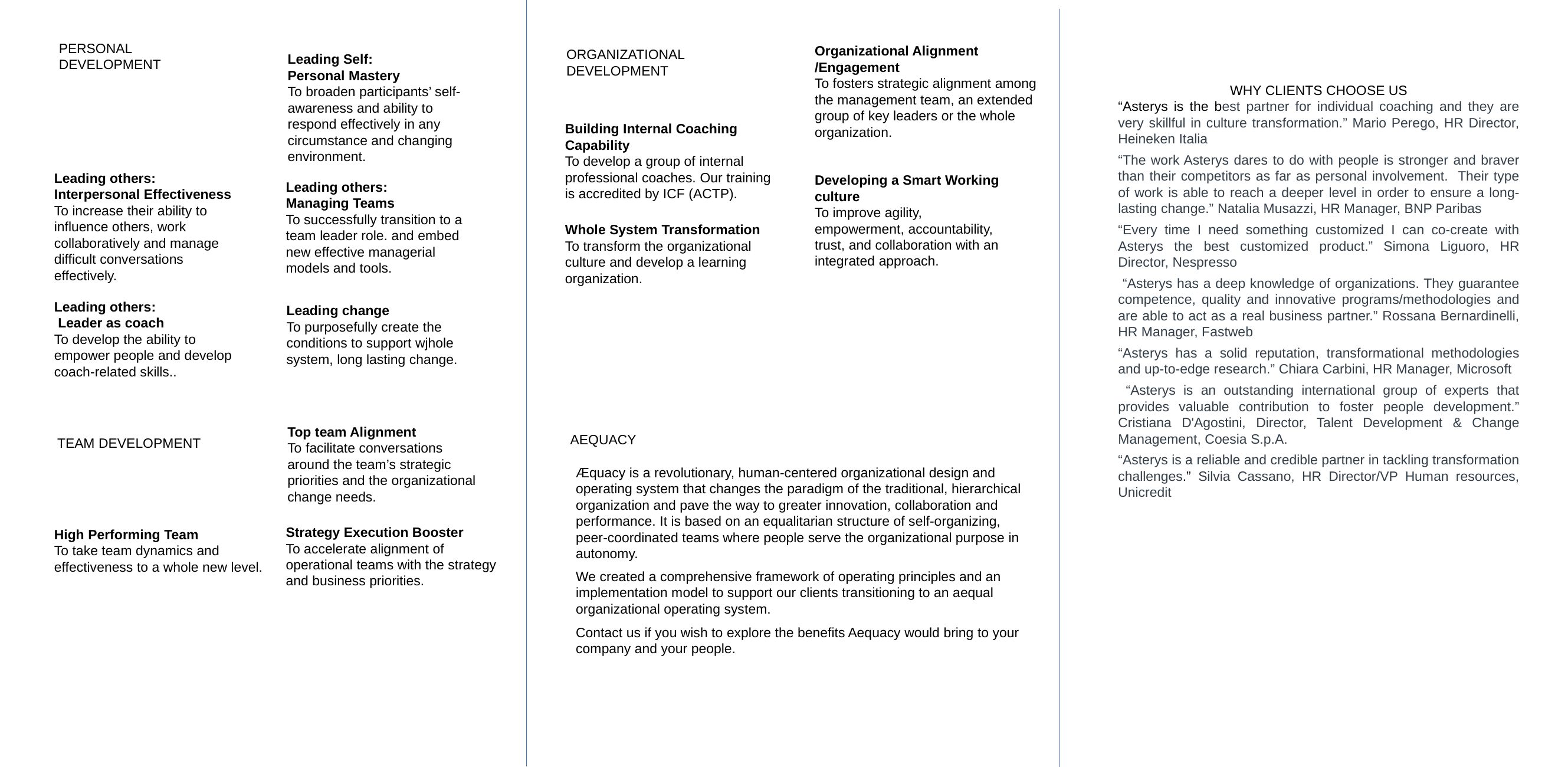

Organizational Alignment /Engagement
To fosters strategic alignment among the management team, an extended group of key leaders or the whole organization.

Leading Self:
Personal Mastery
To broaden participants’ self-awareness and ability to respond effectively in any circumstance and changing environment.
ORGANIZATIONAL
DEVELOPMENT

PERSONAL DEVELOPMENT

WHY CLIENTS CHOOSE US
“Asterys is the best partner for individual coaching and they are very skillful in culture transformation.” Mario Perego, HR Director, Heineken Italia
“The work Asterys dares to do with people is stronger and braver than their competitors as far as personal involvement.  Their type of work is able to reach a deeper level in order to ensure a long-lasting change.” Natalia Musazzi, HR Manager, BNP Paribas
“Every time I need something customized I can co-create with Asterys the best customized product.” Simona Liguoro, HR Director, Nespresso
 “Asterys has a deep knowledge of organizations. They guarantee competence, quality and innovative programs/methodologies and are able to act as a real business partner.” Rossana Bernardinelli, HR Manager, Fastweb
“Asterys has a solid reputation, transformational methodologies and up-to-edge research.” Chiara Carbini, HR Manager, Microsoft
 “Asterys is an outstanding international group of experts that provides valuable contribution to foster people development.” Cristiana D'Agostini, Director, Talent Development & Change Management, Coesia S.p.A.
“Asterys is a reliable and credible partner in tackling transformation challenges.” Silvia Cassano, HR Director/VP Human resources, Unicredit
Building Internal Coaching Capability
To develop a group of internal professional coaches. Our training is accredited by ICF (ACTP).

Leading others:
Interpersonal Effectiveness
To increase their ability to influence others, work collaboratively and manage difficult conversations effectively.

Leading others:
Managing Teams
To successfully transition to a team leader role. and embed new effective managerial models and tools.

Developing a Smart Working culture
To improve agility, empowerment, accountability, trust, and collaboration with an integrated approach.
Whole System Transformation
To transform the organizational culture and develop a learning organization.

Leading others:
 Leader as coach
To develop the ability to empower people and develop coach-related skills..

Leading change
To purposefully create the conditions to support wjhole system, long lasting change.
Top team Alignment
To facilitate conversations around the team’s strategic priorities and the organizational change needs.
AEQUACY

TEAM DEVELOPMENT

Æquacy is a revolutionary, human-centered organizational design and operating system that changes the paradigm of the traditional, hierarchical organization and pave the way to greater innovation, collaboration and performance. It is based on an equalitarian structure of self-organizing, peer-coordinated teams where people serve the organizational purpose in autonomy.
Strategy Execution Booster
To accelerate alignment of operational teams with the strategy and business priorities.
High Performing Team
To take team dynamics and  effectiveness to a whole new level.

We created a comprehensive framework of operating principles and an implementation model to support our clients transitioning to an aequal organizational operating system.
Contact us if you wish to explore the benefits Aequacy would bring to your company and your people.